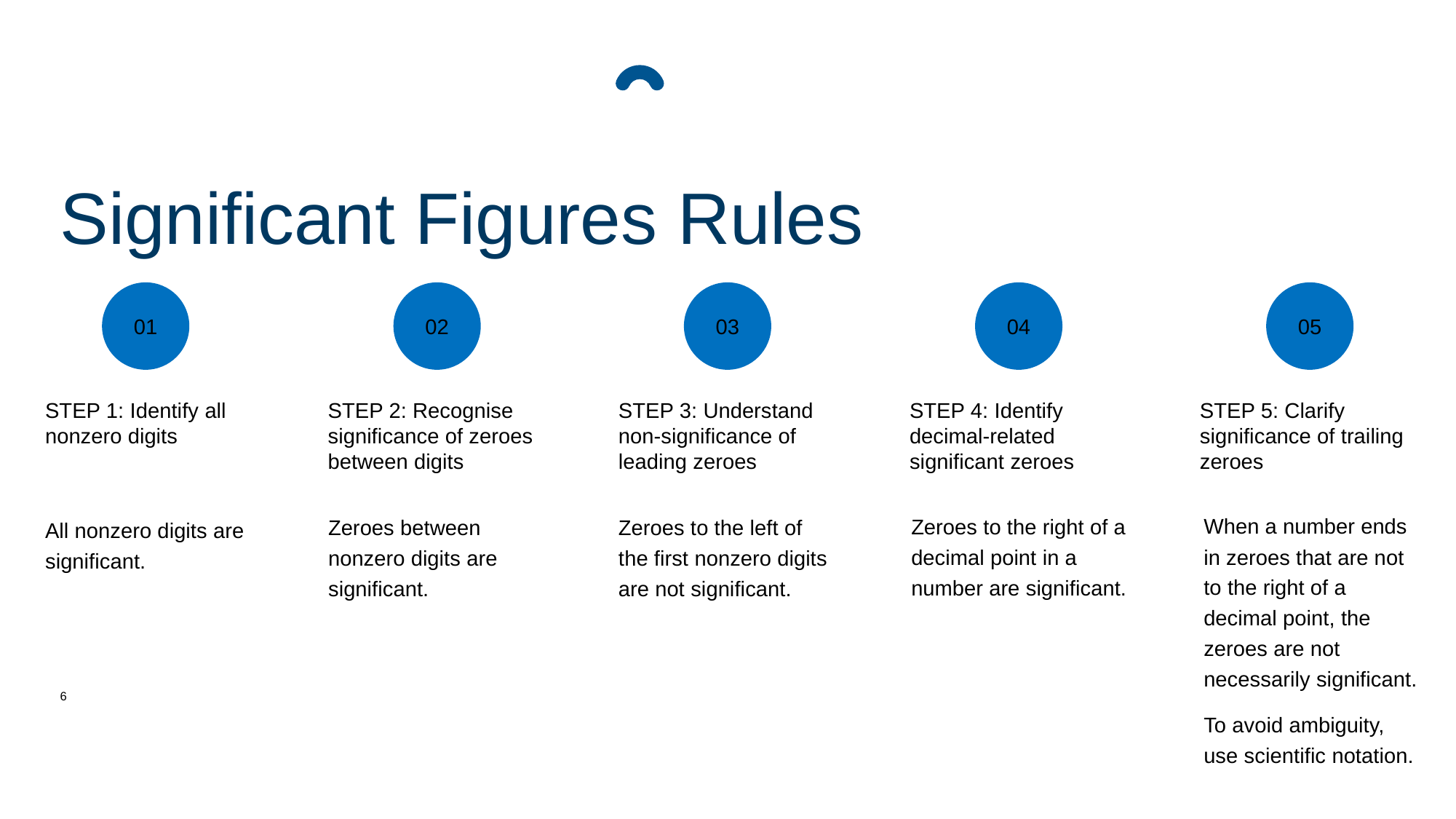

Significant Figures Rules

01
02
03
04
05
STEP 1: Identify all nonzero digits
STEP 2: Recognise significance of zeroes between digits

STEP 3: Understand non-significance of leading zeroes
STEP 4: Identify decimal-related significant zeroes
STEP 5: Clarify significance of trailing zeroes
When a number ends in zeroes that are not to the right of a decimal point, the zeroes are not necessarily significant.
To avoid ambiguity, use scientific notation.
Zeroes to the right of a decimal point in a number are significant.
Zeroes between nonzero digits are significant.
Zeroes to the left of the first nonzero digits are not significant.
All nonzero digits are significant.
6